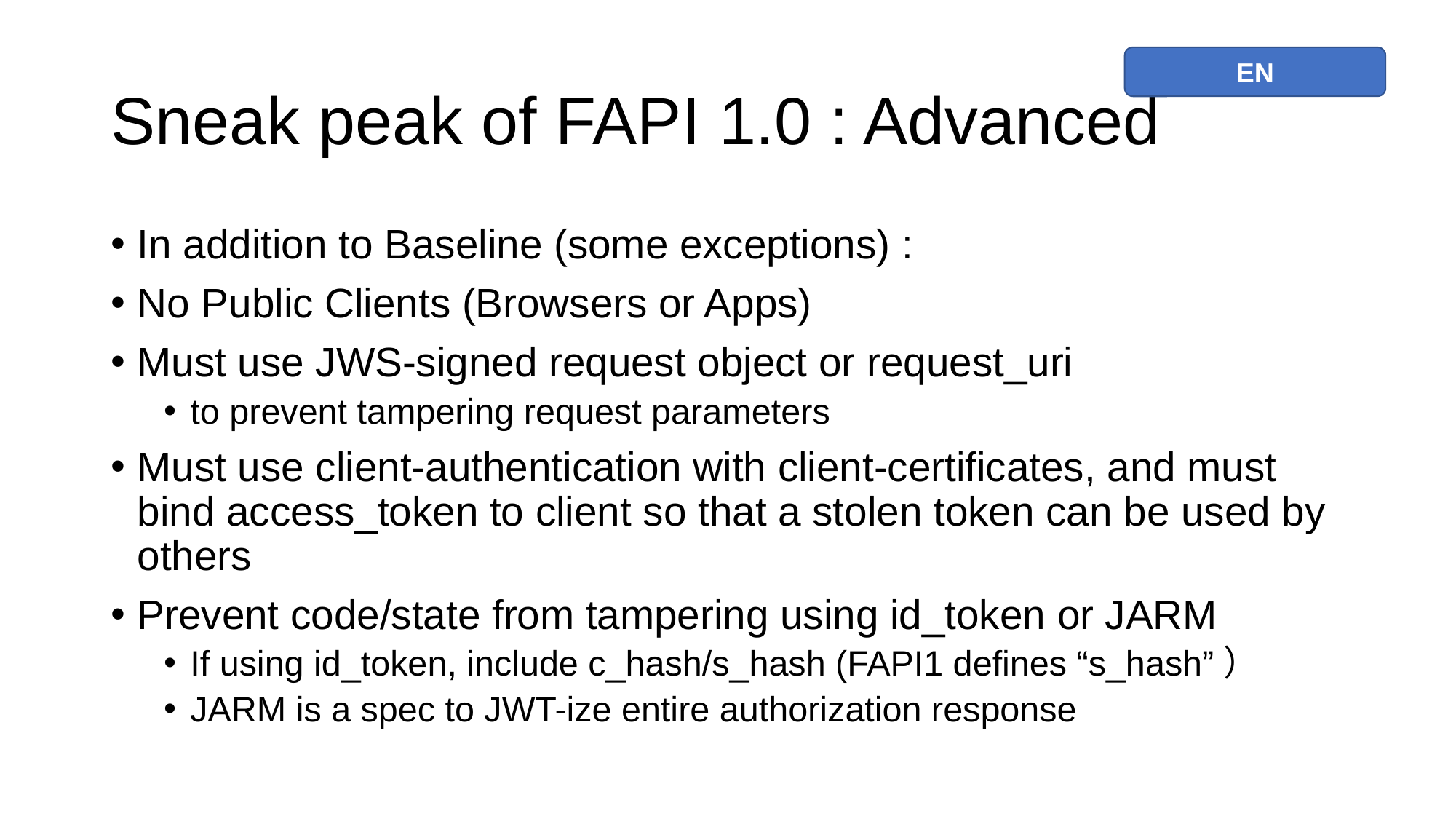

# Sneak peak of FAPI 1.0 : Advanced
EN
In addition to Baseline (some exceptions) :
No Public Clients (Browsers or Apps)
Must use JWS-signed request object or request_uri
to prevent tampering request parameters
Must use client-authentication with client-certificates, and must bind access_token to client so that a stolen token can be used by others
Prevent code/state from tampering using id_token or JARM
If using id_token, include c_hash/s_hash (FAPI1 defines “s_hash”）
JARM is a spec to JWT-ize entire authorization response